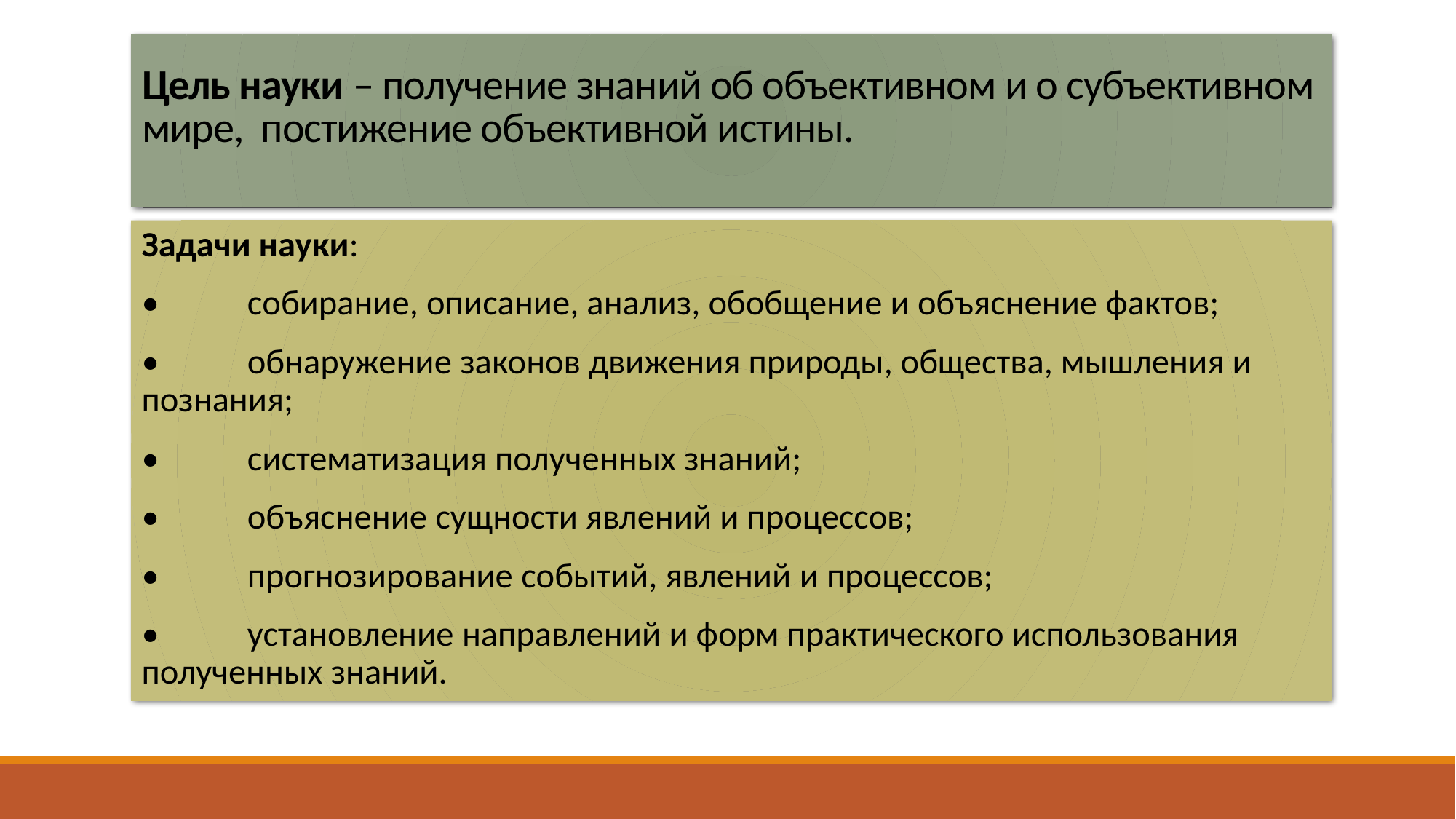

# Цель науки – получение знаний об объективном и о субъективном мире,  постижение объективной истины.
Задачи науки:
•	собирание, описание, анализ, обобщение и объяснение фактов;
•	обнаружение законов движения природы, общества, мышления и познания;
•	систематизация полученных знаний;
•	объяснение сущности явлений и процессов;
•	прогнозирование событий, явлений и процессов;
•	установление направлений и форм практического использования полученных знаний.